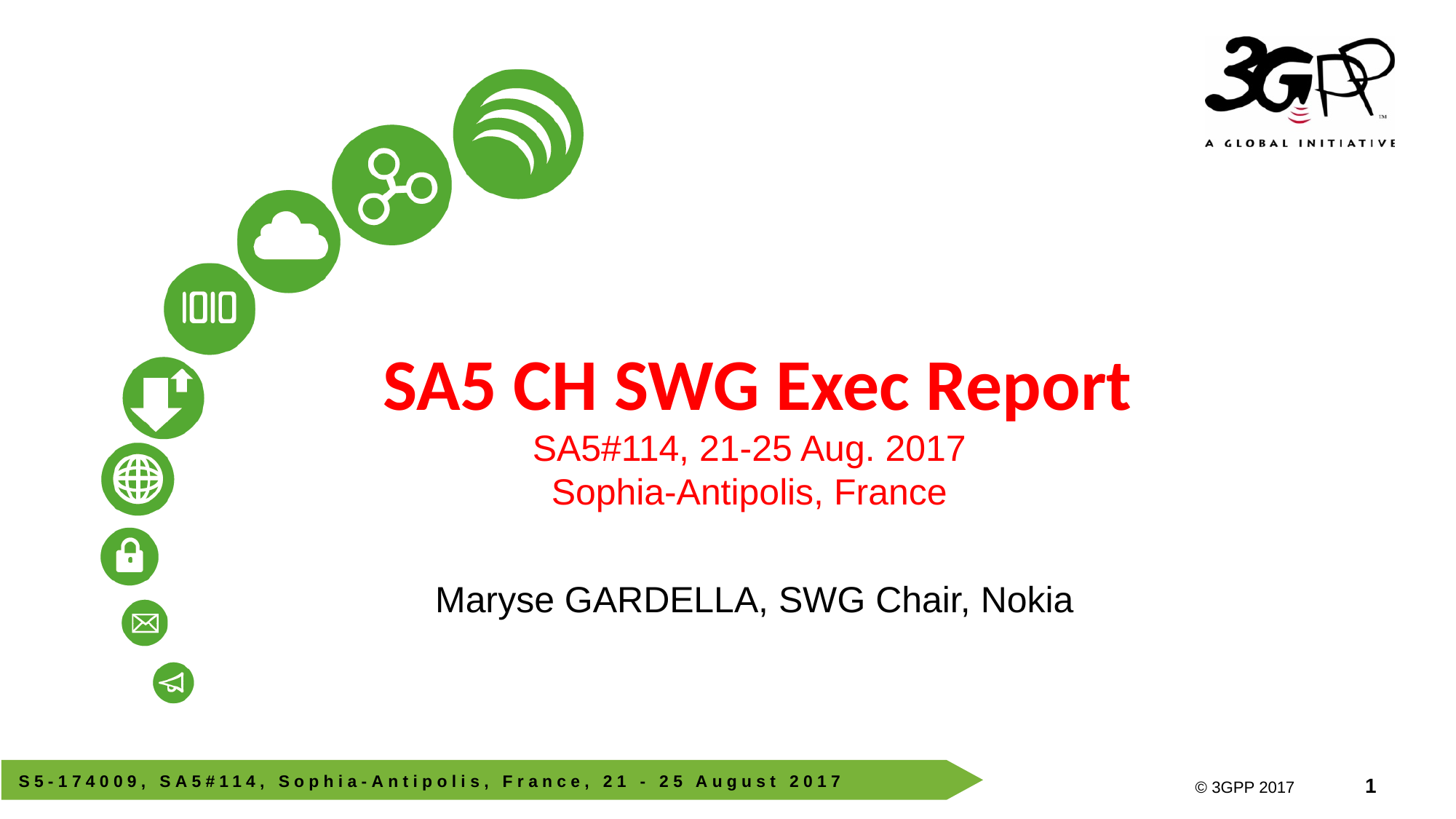

# SA5 CH SWG Exec Report SA5#114, 21-25 Aug. 2017 Sophia-Antipolis, France
Maryse GARDELLA, SWG Chair, Nokia